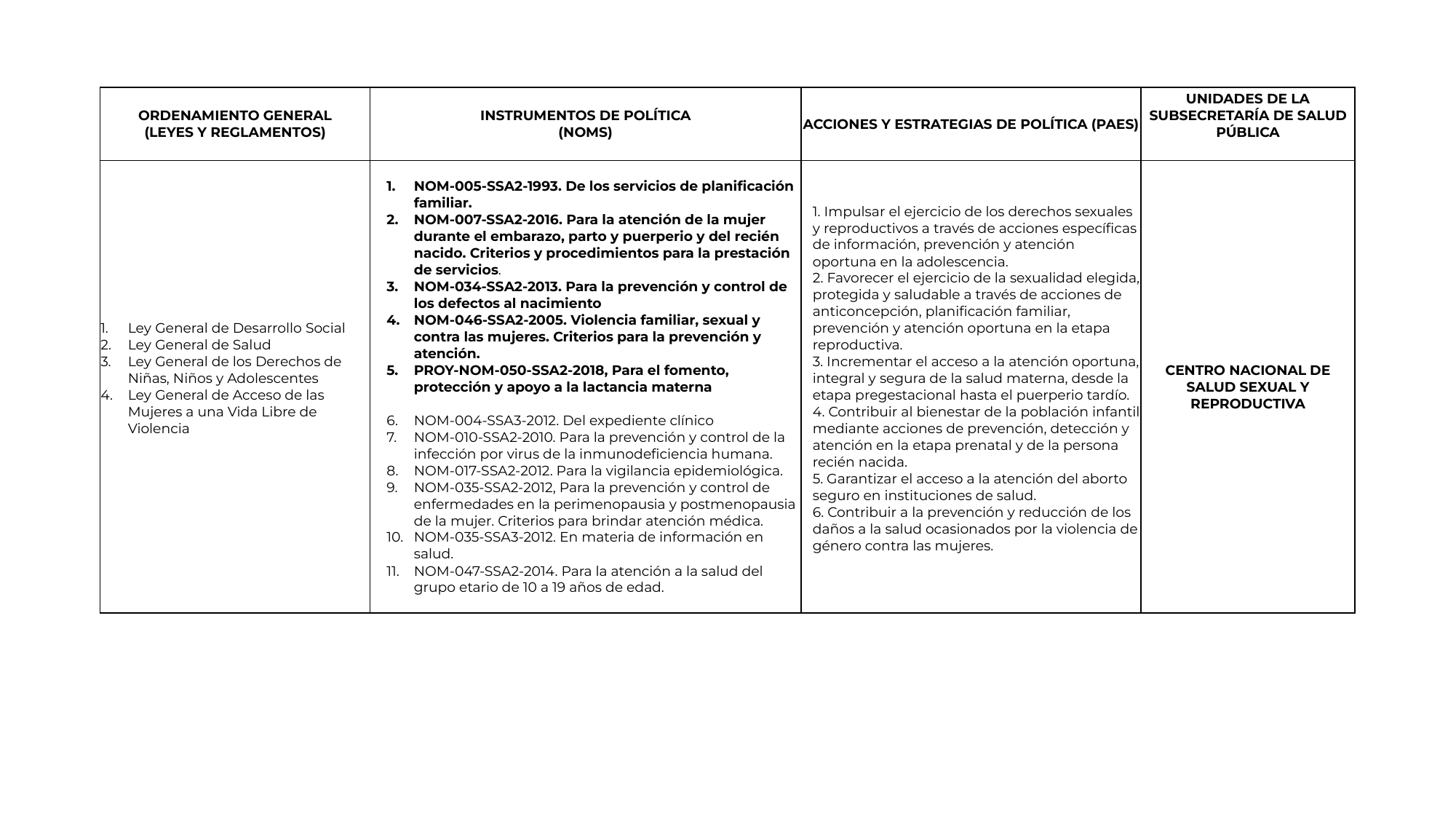

| ORDENAMIENTO GENERAL (LEYES Y REGLAMENTOS) | INSTRUMENTOS DE POLÍTICA (NOMS) | ACCIONES Y ESTRATEGIAS DE POLÍTICA (PAES) | UNIDADES DE LA SUBSECRETARÍA DE SALUD PÚBLICA |
| --- | --- | --- | --- |
| Ley General de Desarrollo Social Ley General de Salud Ley General de los Derechos de Niñas, Niños y Adolescentes Ley General de Acceso de las Mujeres a una Vida Libre de Violencia | NOM-005-SSA2-1993. De los servicios de planificación familiar. NOM-007-SSA2-2016. Para la atención de la mujer durante el embarazo, parto y puerperio y del recién nacido. Criterios y procedimientos para la prestación de servicios. NOM-034-SSA2-2013. Para la prevención y control de los defectos al nacimiento NOM-046-SSA2-2005. Violencia familiar, sexual y contra las mujeres. Criterios para la prevención y atención. PROY-NOM-050-SSA2-2018, Para el fomento, protección y apoyo a la lactancia materna NOM-004-SSA3-2012. Del expediente clínico NOM-010-SSA2-2010. Para la prevención y control de la infección por virus de la inmunodeficiencia humana. NOM-017-SSA2-2012. Para la vigilancia epidemiológica. NOM-035-SSA2-2012, Para la prevención y control de enfermedades en la perimenopausia y postmenopausia de la mujer. Criterios para brindar atención médica. NOM-035-SSA3-2012. En materia de información en salud. NOM-047-SSA2-2014. Para la atención a la salud del grupo etario de 10 a 19 años de edad. | 1. Impulsar el ejercicio de los derechos sexuales y reproductivos a través de acciones específicas de información, prevención y atención oportuna en la adolescencia. 2. Favorecer el ejercicio de la sexualidad elegida, protegida y saludable a través de acciones de anticoncepción, planificación familiar, prevención y atención oportuna en la etapa reproductiva. 3. Incrementar el acceso a la atención oportuna, integral y segura de la salud materna, desde la etapa pregestacional hasta el puerperio tardío. 4. Contribuir al bienestar de la población infantil mediante acciones de prevención, detección y atención en la etapa prenatal y de la persona recién nacida. 5. Garantizar el acceso a la atención del aborto seguro en instituciones de salud. 6. Contribuir a la prevención y reducción de los daños a la salud ocasionados por la violencia de género contra las mujeres. | CENTRO NACIONAL DE SALUD SEXUAL Y REPRODUCTIVA |